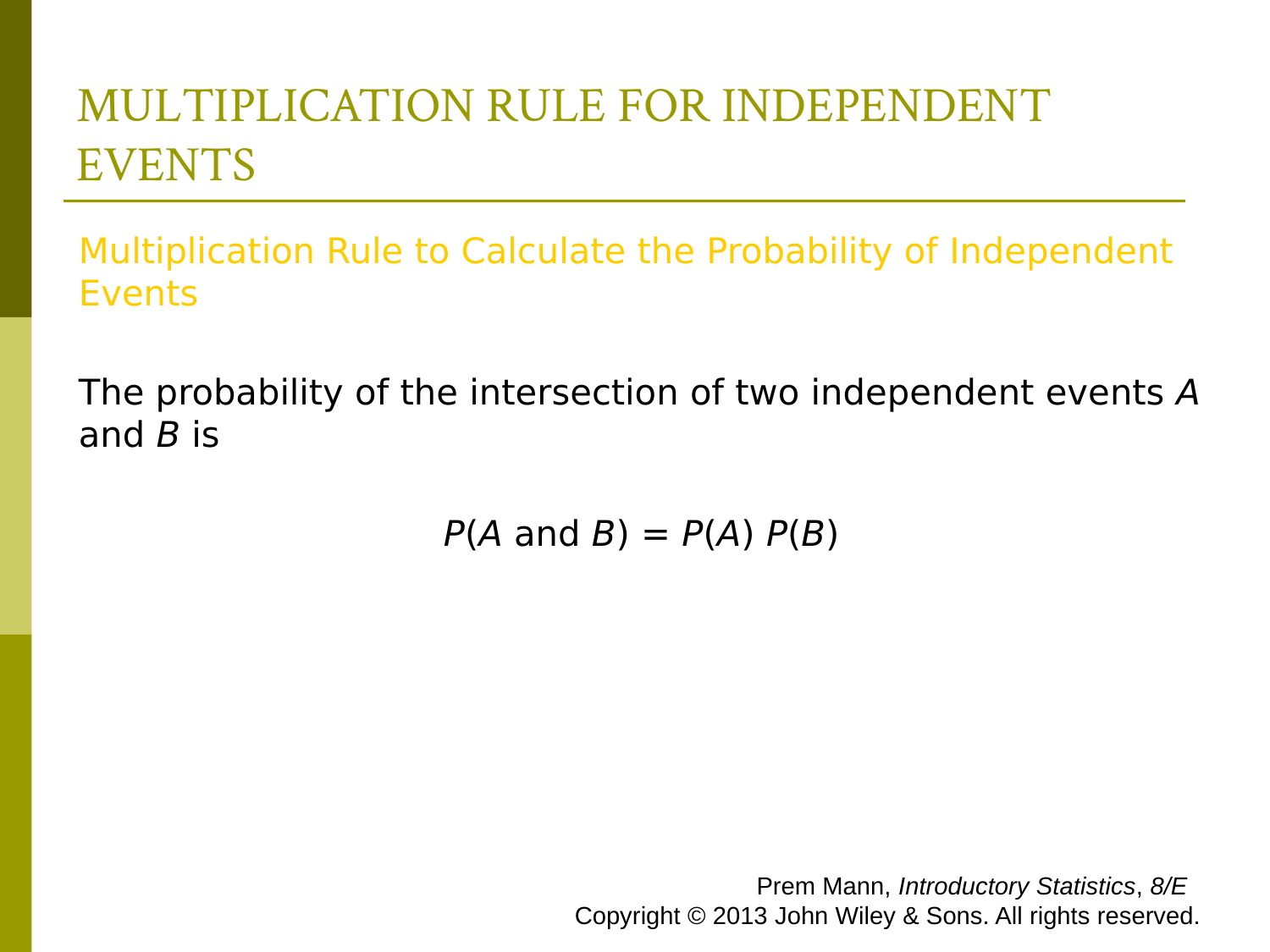

# MULTIPLICATION RULE FOR INDEPENDENT EVENTS
Multiplication Rule to Calculate the Probability of Independent Events

The probability of the intersection of two independent events A and B is

P(A and B) = P(A) P(B)
                          Prem Mann, Introductory Statistics, 8/E Copyright © 2013 John Wiley & Sons. All rights reserved.